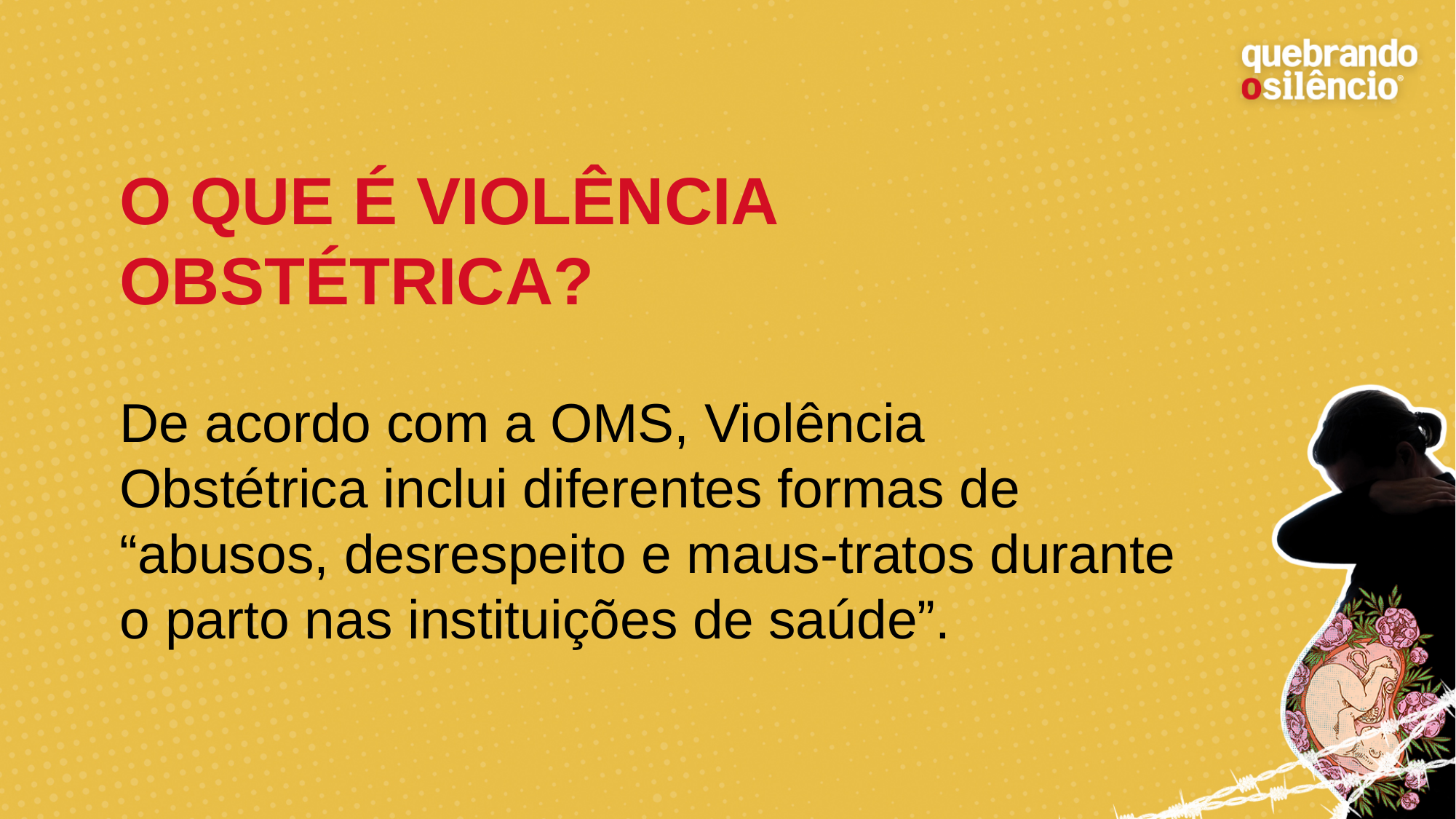

# O QUE É VIOLÊNCIA OBSTÉTRICA? De acordo com a OMS, Violência Obstétrica inclui diferentes formas de “abusos, desrespeito e maus-tratos durante o parto nas instituições de saúde”.